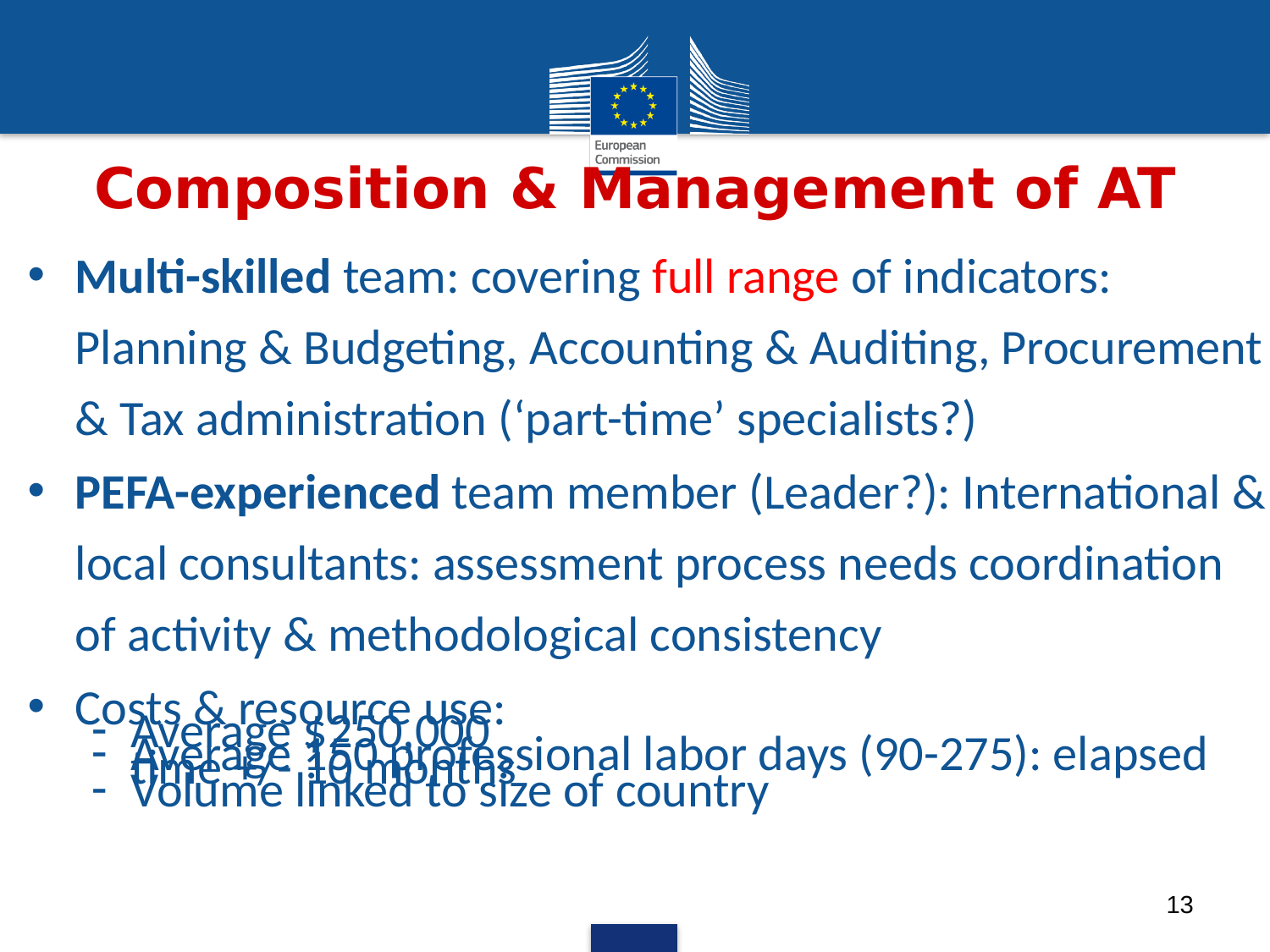

# Composition & Management of AT
Multi-skilled team: covering full range of indicators: Planning & Budgeting, Accounting & Auditing, Procurement & Tax administration (‘part-time’ specialists?)
PEFA-experienced team member (Leader?): International & local consultants: assessment process needs coordination of activity & methodological consistency
Costs & resource use:
Average $250,000
Average 150 professional labor days (90-275): elapsed time +/- 10 months
Volume linked to size of country

13